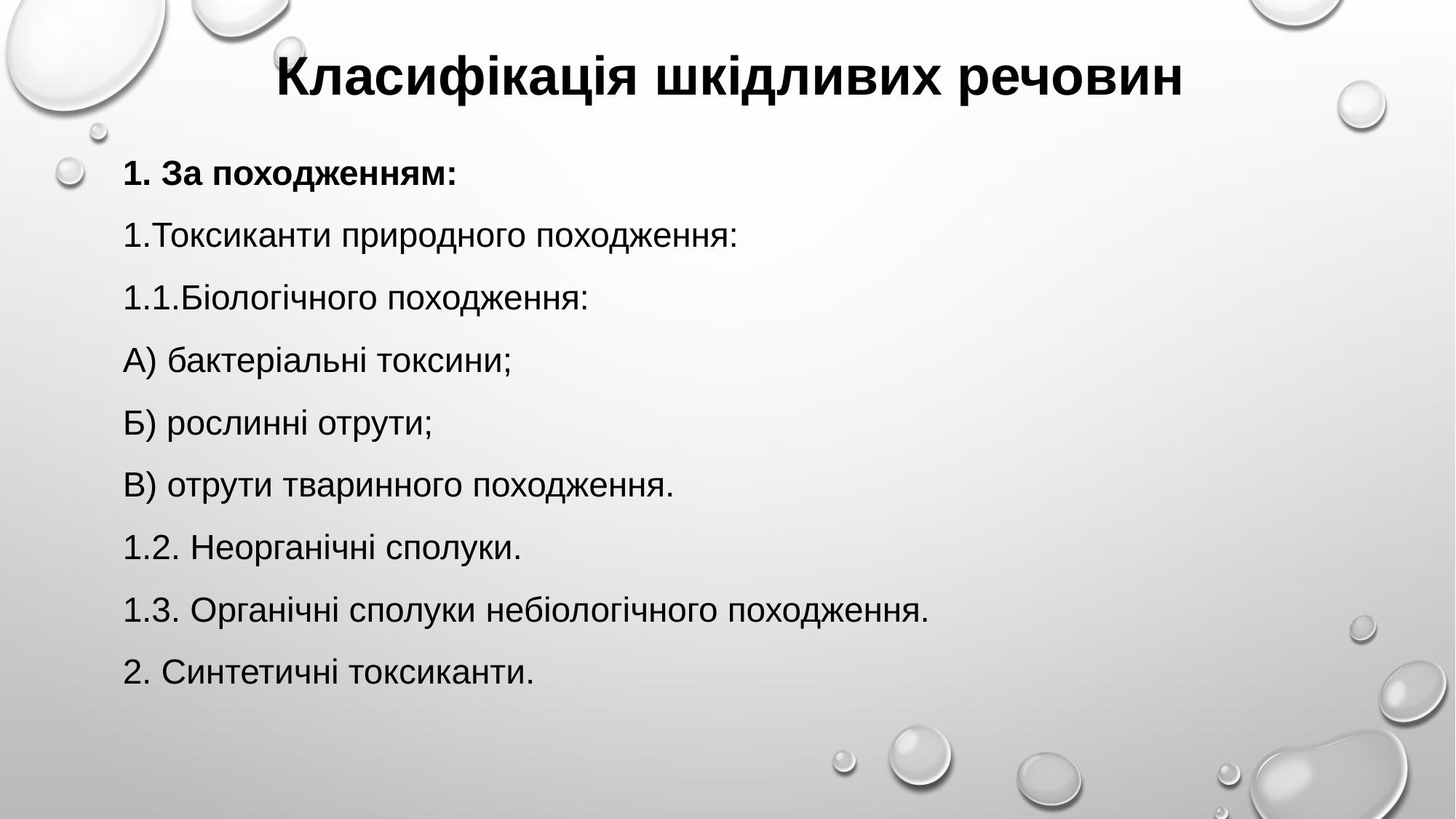

# Класифікація шкідливих речовин
1. За походженням:
1.Токсиканти природного походження:
1.1.Біологічного походження:
А) бактеріальні токсини;
Б) рослинні отрути;
В) отрути тваринного походження.
1.2. Неорганічні сполуки.
1.3. Органічні сполуки небіологічного походження.
2. Синтетичні токсиканти.